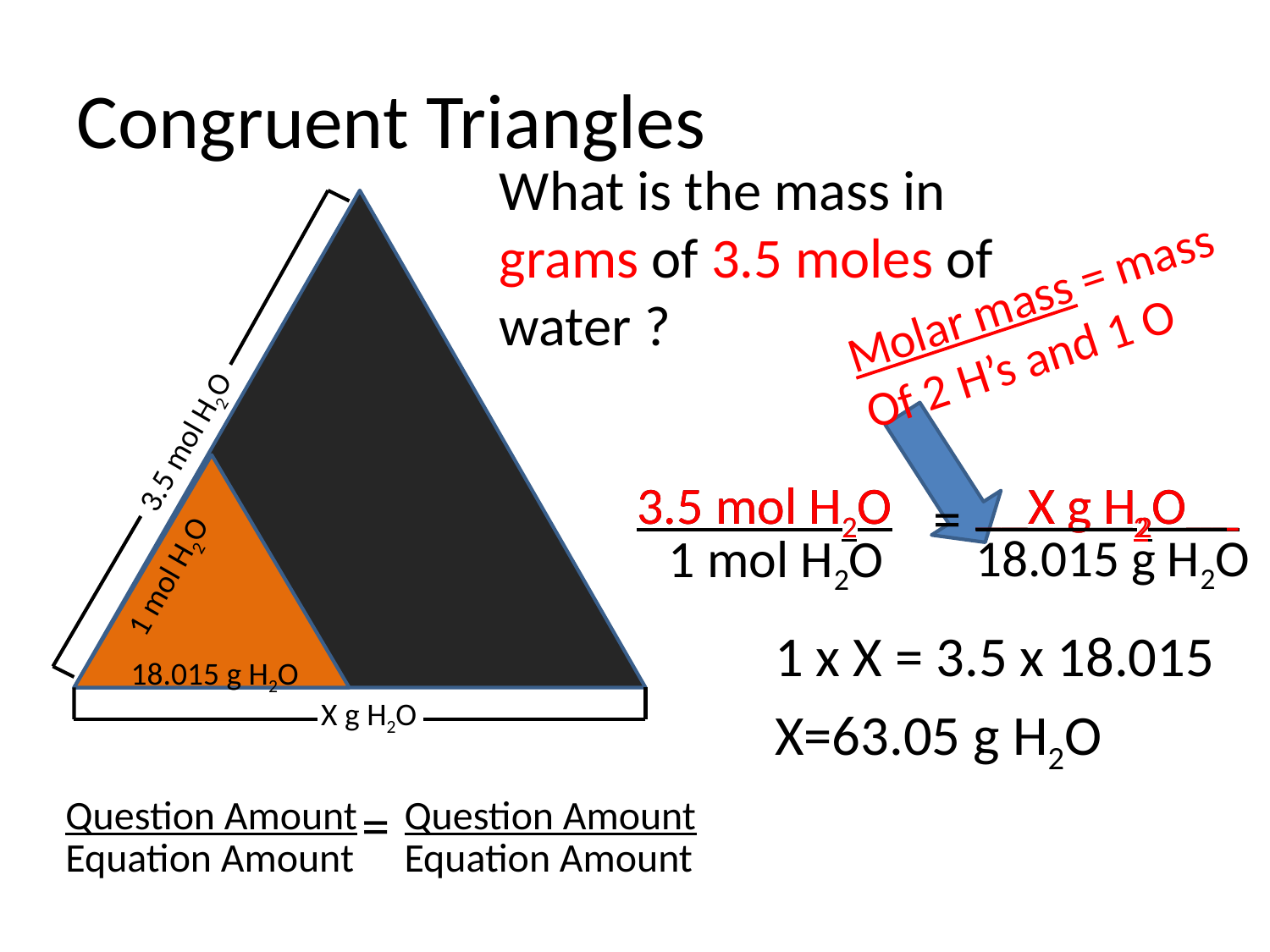

# Congruent Triangles
What is the mass in grams of 3.5 moles of water ?

Molar mass = mass
Of 2 H’s and 1 O
3.5 mol H2O

3.5 mol H2O
3.5 mol H2O
__X g H2O__

__X g H2O__

______2___

=
1 mol H2O

18.015 g H2O
1 mol H2O
1 x X = 3.5 x 18.015
X=63.05 g H2O
18.015 g H2O
X g H2O
Question Amount

=
Question Amount
Equation Amount

Equation Amount